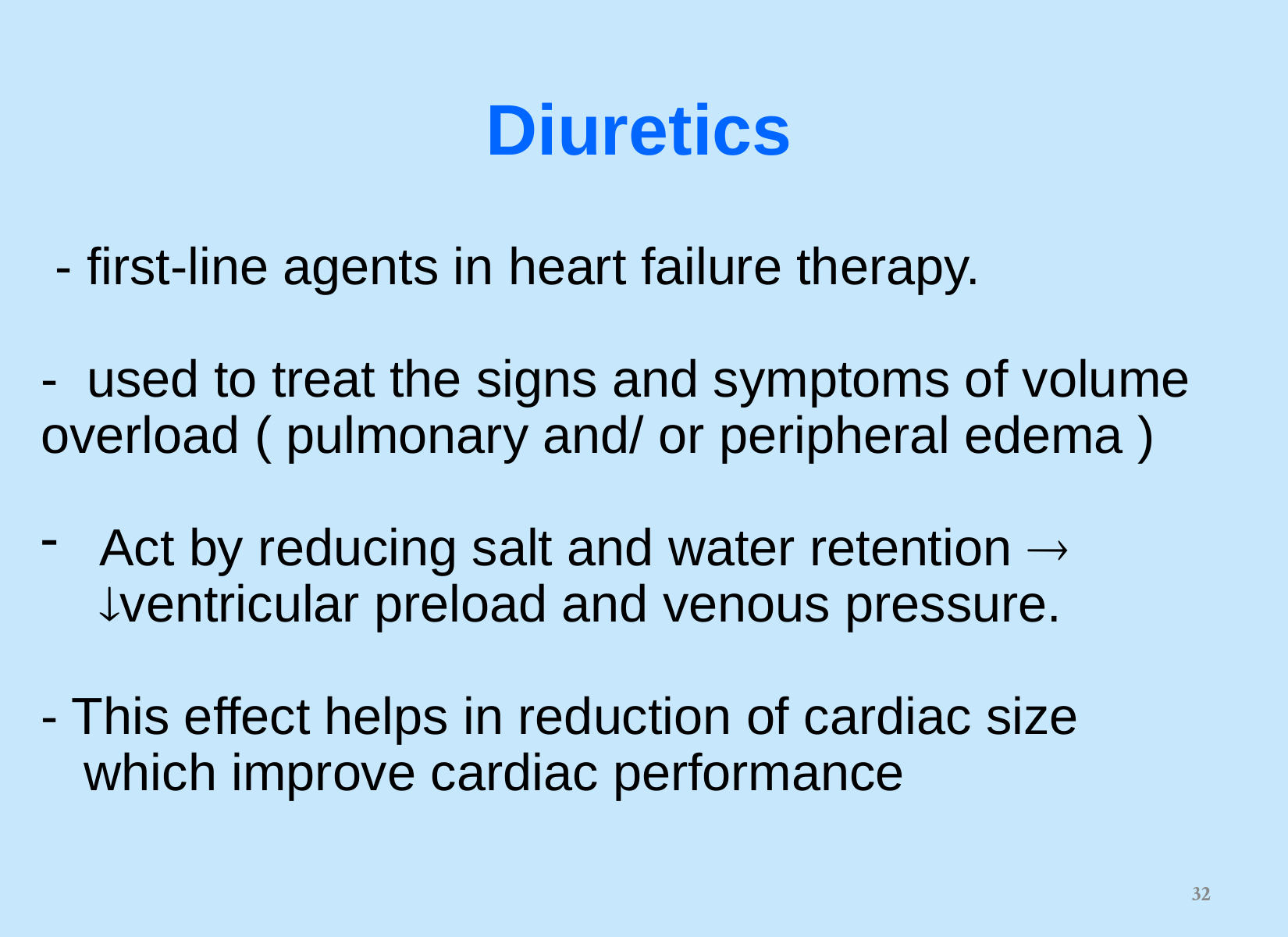

Diuretics

 - first-line agents in heart failure therapy.

-  used to treat the signs and symptoms of volume overload ( pulmonary and/ or peripheral edema )

Act by reducing salt and water retention → ↓ventricular preload and venous pressure.

- This effect helps in reduction of cardiac size
   which improve cardiac performance

32